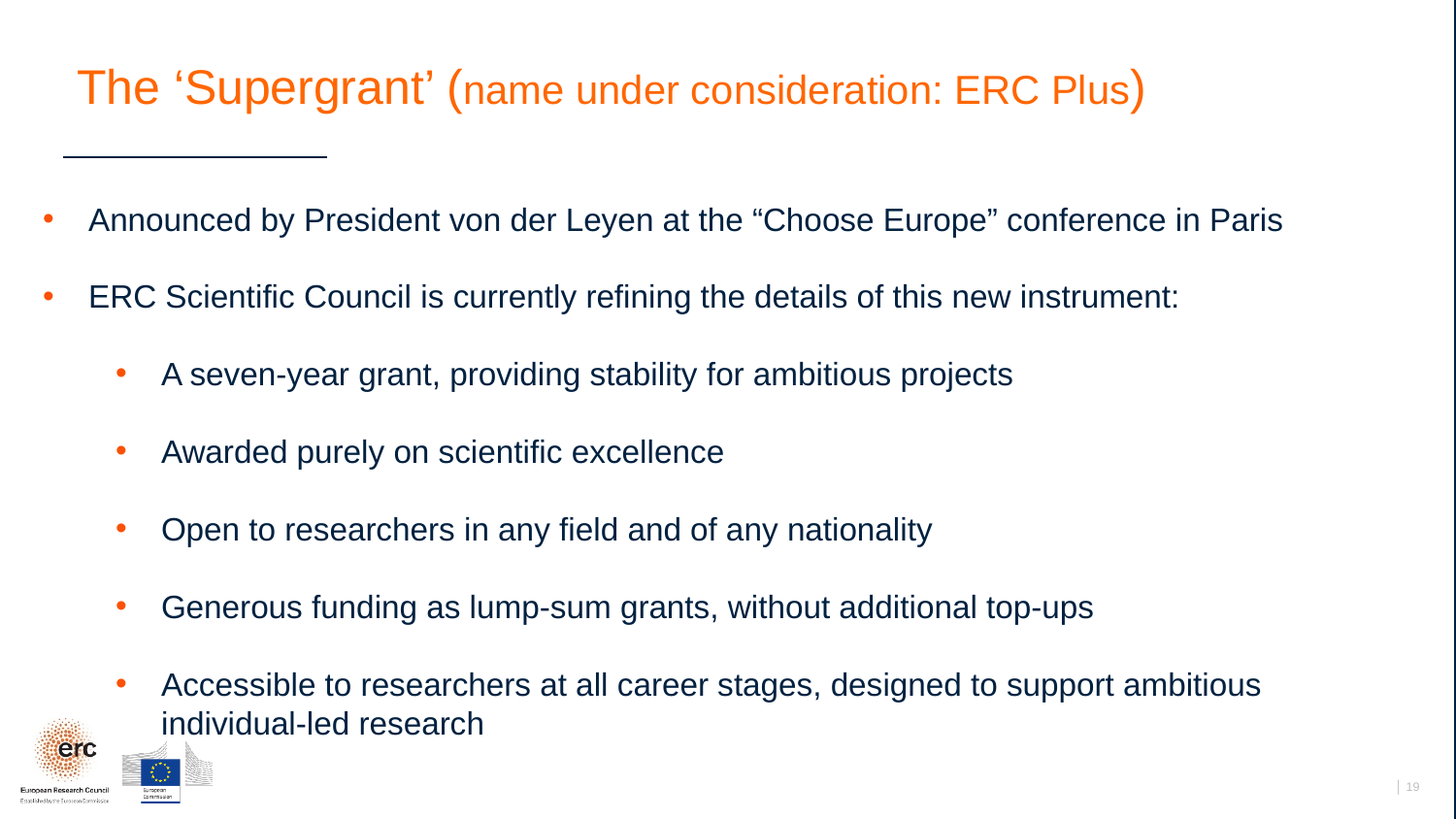

The ‘Supergrant’ (name under consideration: ERC Plus)
Announced by President von der Leyen at the “Choose Europe” conference in Paris

ERC Scientific Council is currently refining the details of this new instrument:

A seven-year grant, providing stability for ambitious projects

Awarded purely on scientific excellence

Open to researchers in any field and of any nationality

Generous funding as lump-sum grants, without additional top-ups

Accessible to researchers at all career stages, designed to support ambitious individual-led research
│ 19